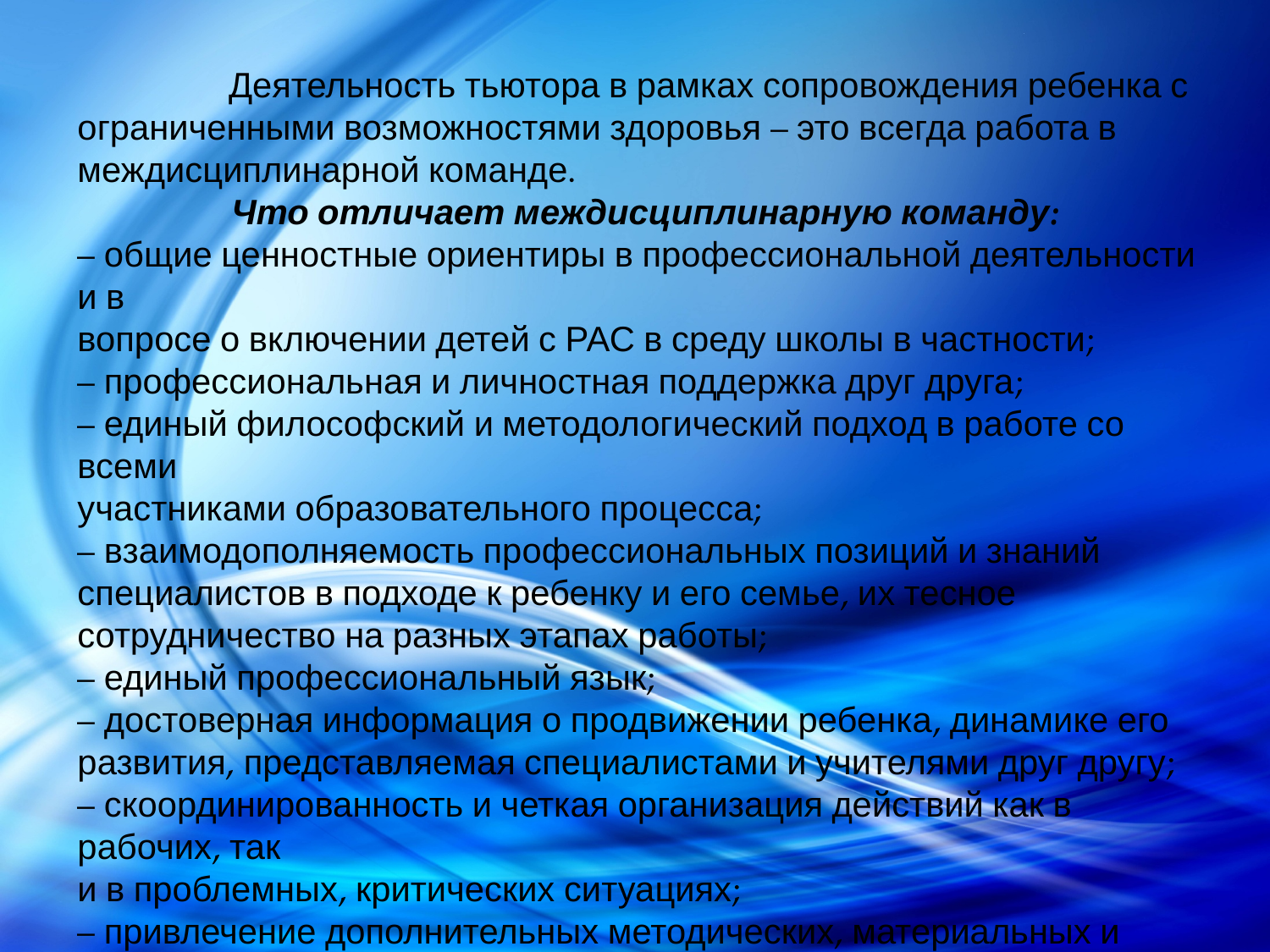

Деятельность тьютора в рамках сопровождения ребенка с ограниченными возможностями здоровья – это всегда работа в междисциплинарной команде.
Что отличает междисциплинарную команду:
– общие ценностные ориентиры в профессиональной деятельности и в
вопросе о включении детей с РАС в среду школы в частности;
– профессиональная и личностная поддержка друг друга;
– единый философский и методологический подход в работе со всеми
участниками образовательного процесса;
– взаимодополняемость профессиональных позиций и знаний специалистов в подходе к ребенку и его семье, их тесное сотрудничество на разных этапах работы;
– единый профессиональный язык;
– достоверная информация о продвижении ребенка, динамике его развития, представляемая специалистами и учителями друг другу;
– скоординированность и четкая организация действий как в рабочих, так
и в проблемных, критических ситуациях;
– привлечение дополнительных методических, материальных и других
ресурсов.